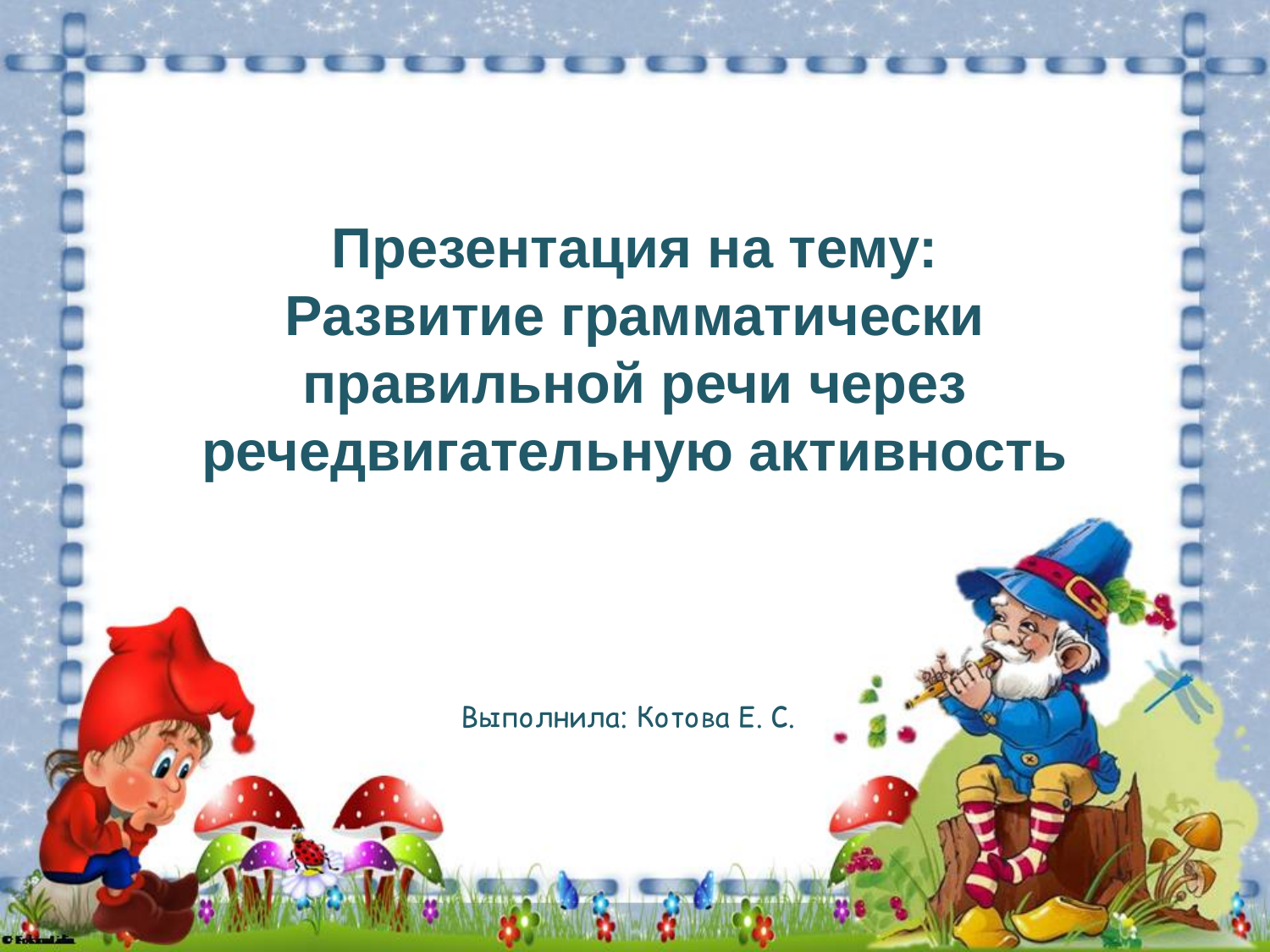

# Презентация на тему: Развитие грамматически правильной речи через речедвигательную активность

Выполнила: Котова Е. С.